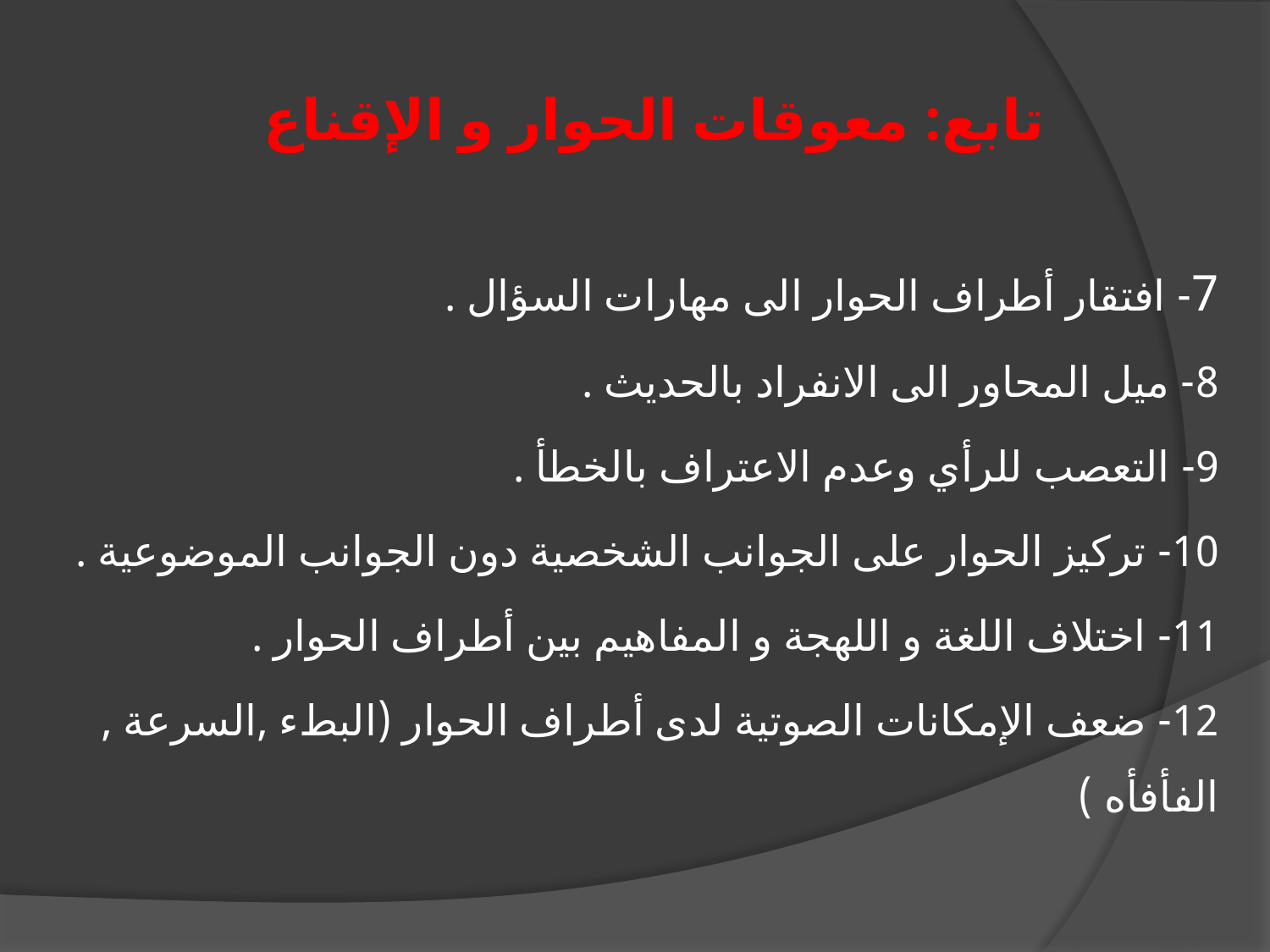

# تابع: معوقات الحوار و الإقناع
7- افتقار أطراف الحوار الى مهارات السؤال .
8- ميل المحاور الى الانفراد بالحديث .
9- التعصب للرأي وعدم الاعتراف بالخطأ .
10- تركيز الحوار على الجوانب الشخصية دون الجوانب الموضوعية .
11- اختلاف اللغة و اللهجة و المفاهيم بين أطراف الحوار .
12- ضعف الإمكانات الصوتية لدى أطراف الحوار (البطء ,السرعة , الفأفأه )